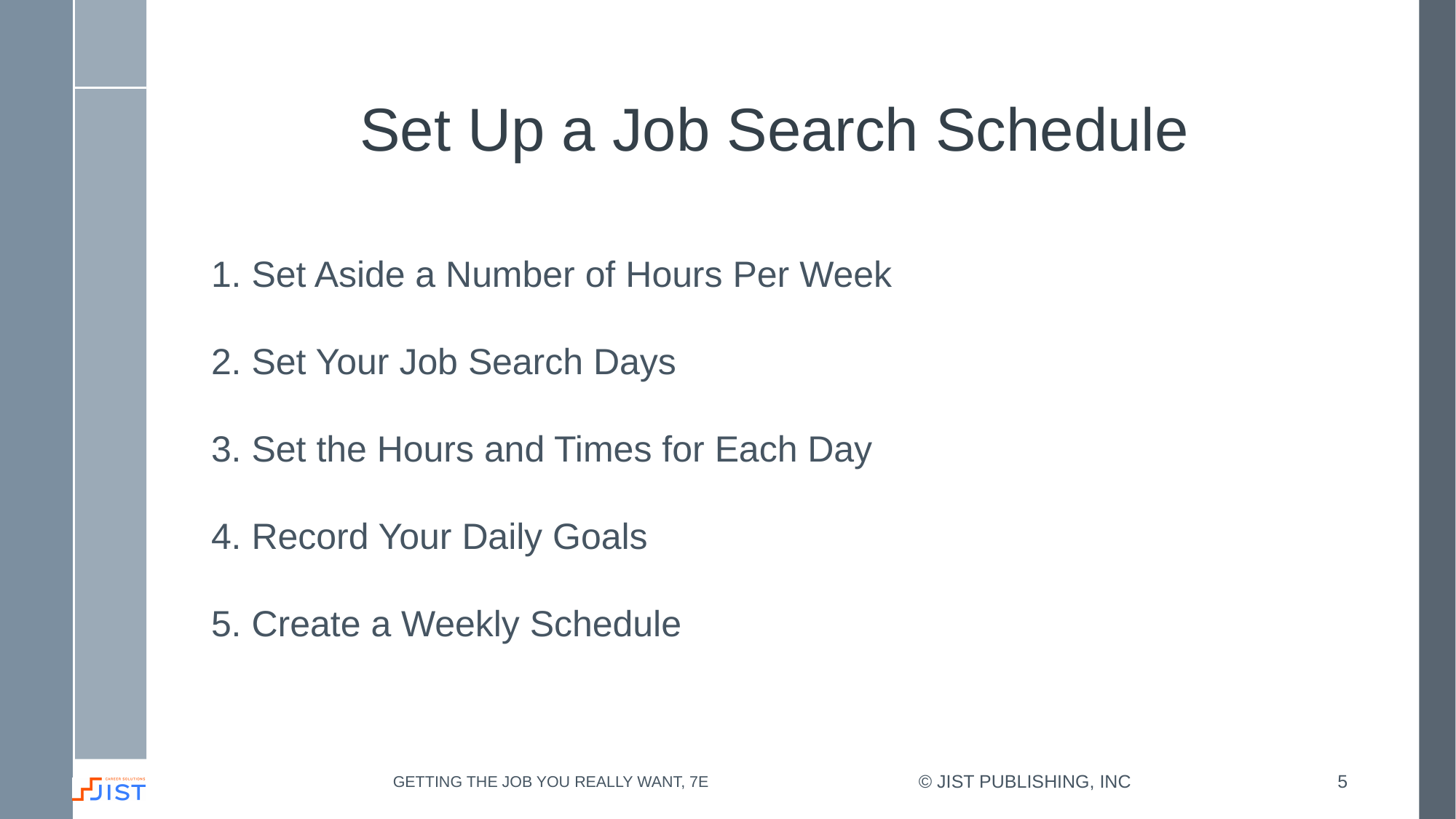

# Set Up a Job Search Schedule
1. Set Aside a Number of Hours Per Week
2. Set Your Job Search Days
3. Set the Hours and Times for Each Day
4. Record Your Daily Goals

5. Create a Weekly Schedule

Getting the job you really want, 7e
© JIST Publishing, Inc
5